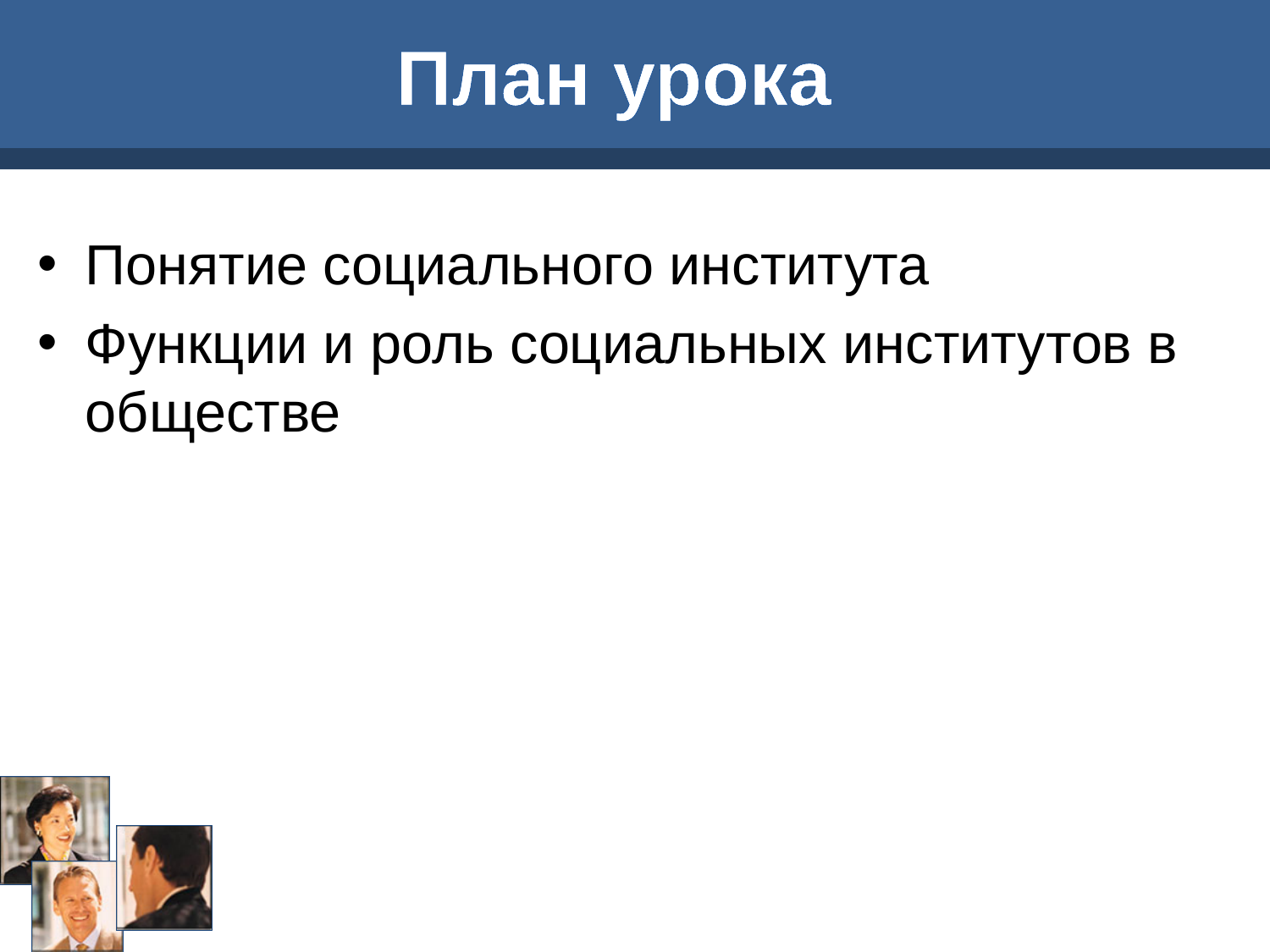

# План урока
Понятие социального института
Функции и роль социальных институтов в обществе